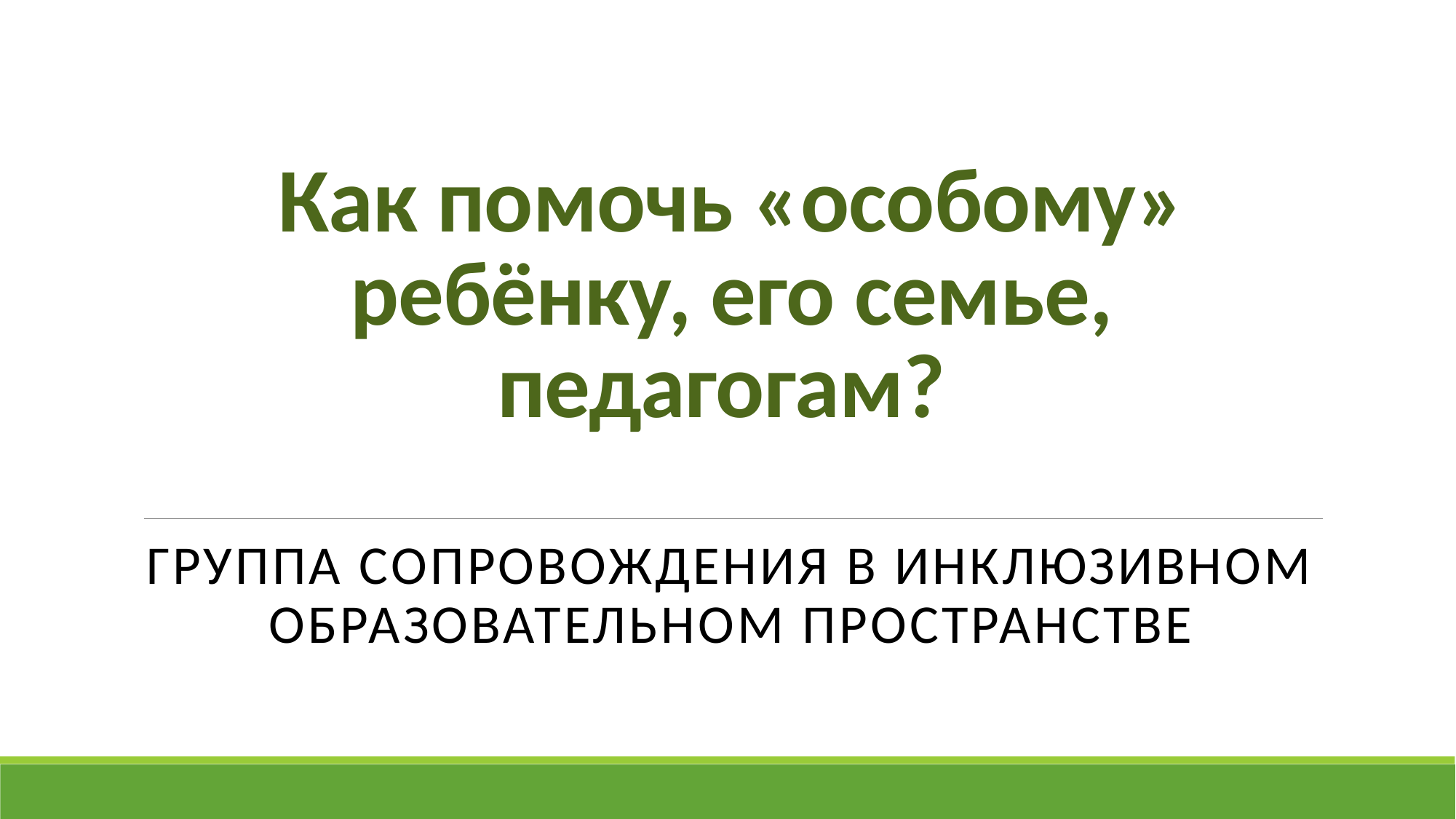

# Как помочь «особому» ребёнку, его семье, педагогам?
Группа сопровождения в инклюзивном образовательном пространстве